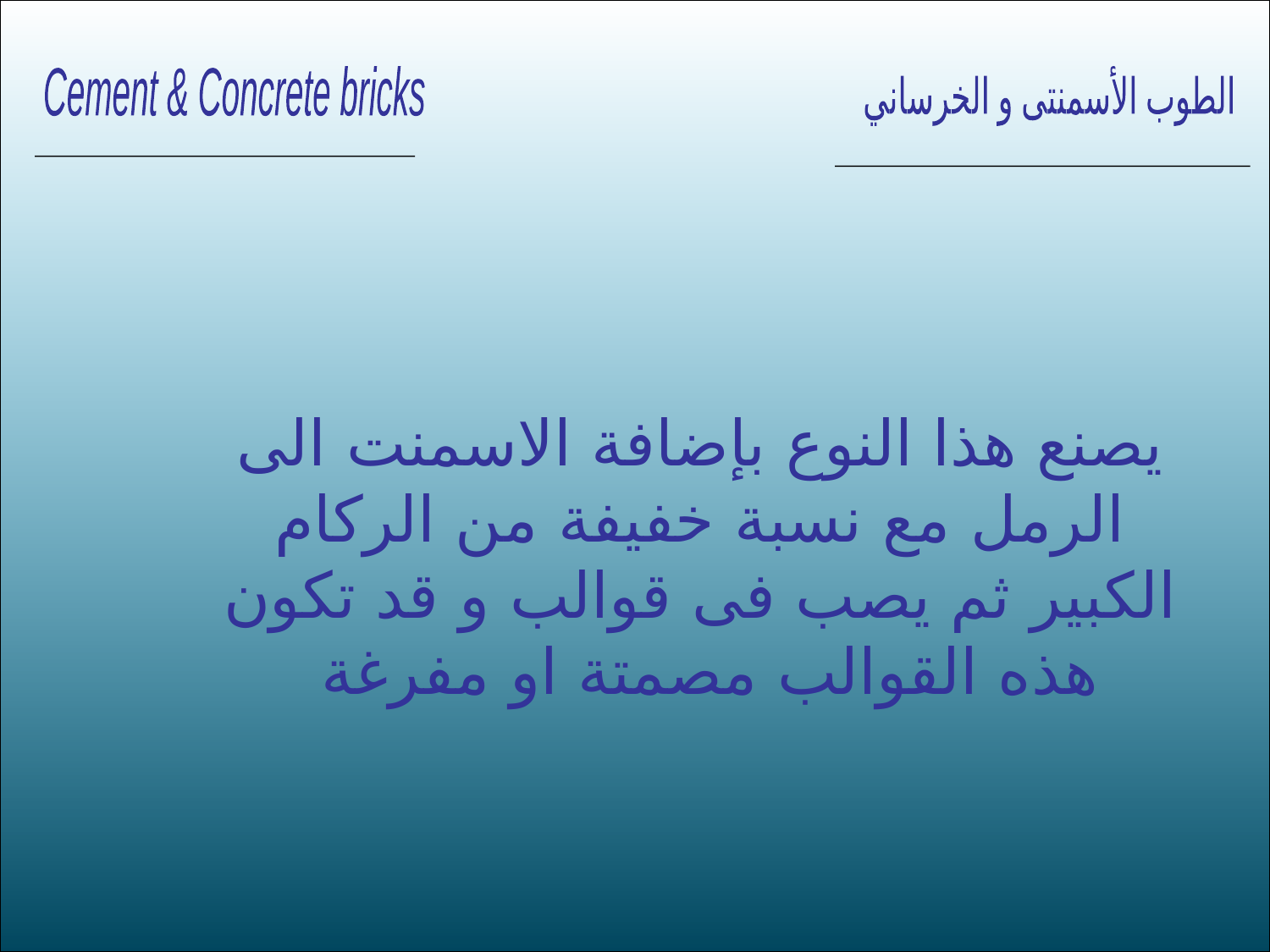

Cement & Concrete bricks
الطوب الأسمنتى و الخرساني

يصنع هذا النوع بإضافة الاسمنت الى الرمل مع نسبة خفيفة من الركام الكبير ثم يصب فى قوالب و قد تكون هذه القوالب مصمتة او مفرغة